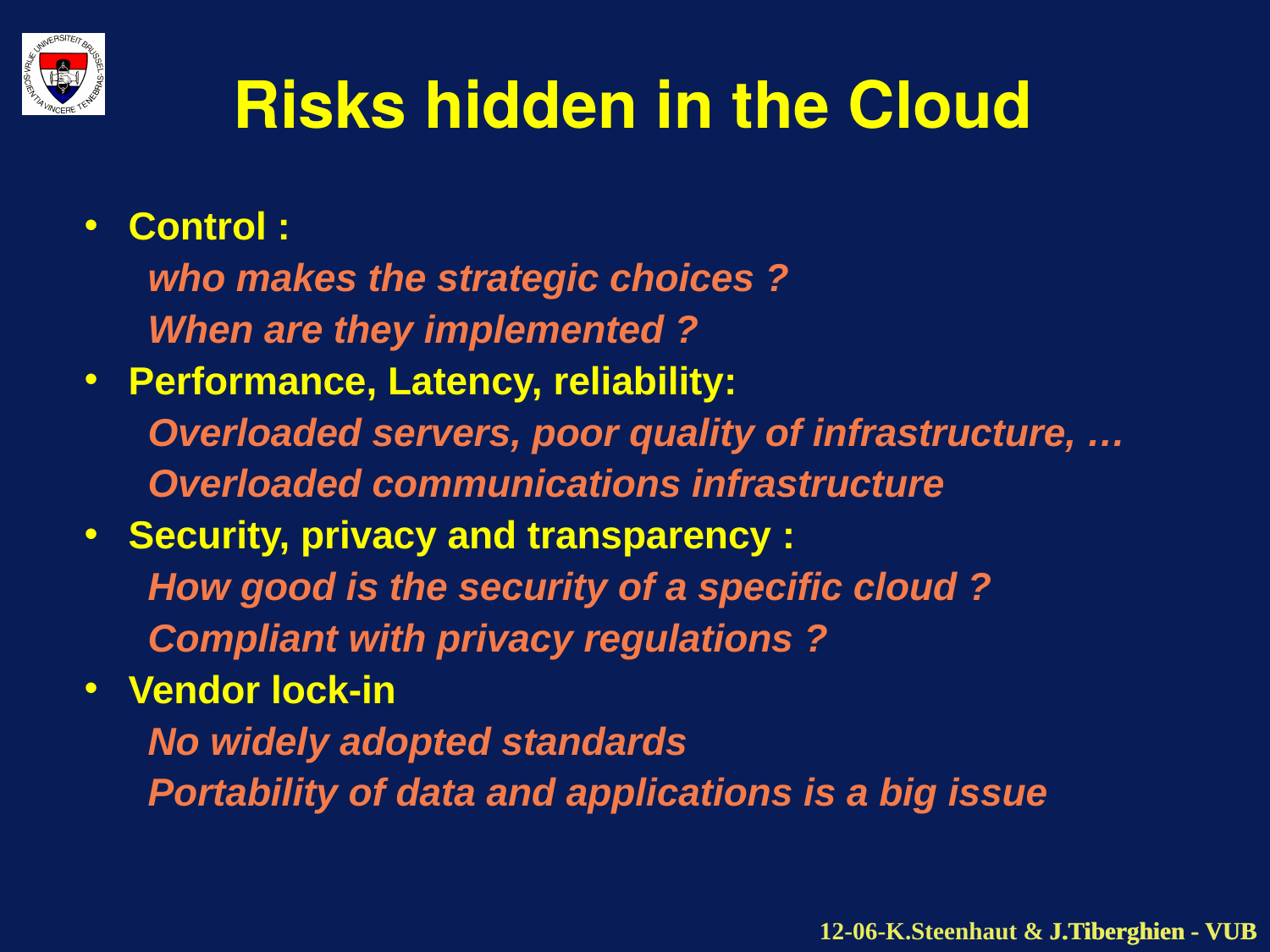

# Risks hidden in the Cloud
Control :
who makes the strategic choices ?
When are they implemented ?
Performance, Latency, reliability:
Overloaded servers, poor quality of infrastructure, …
Overloaded communications infrastructure
Security, privacy and transparency :
How good is the security of a specific cloud ?
Compliant with privacy regulations ?
Vendor lock-in
No widely adopted standards
Portability of data and applications is a big issue